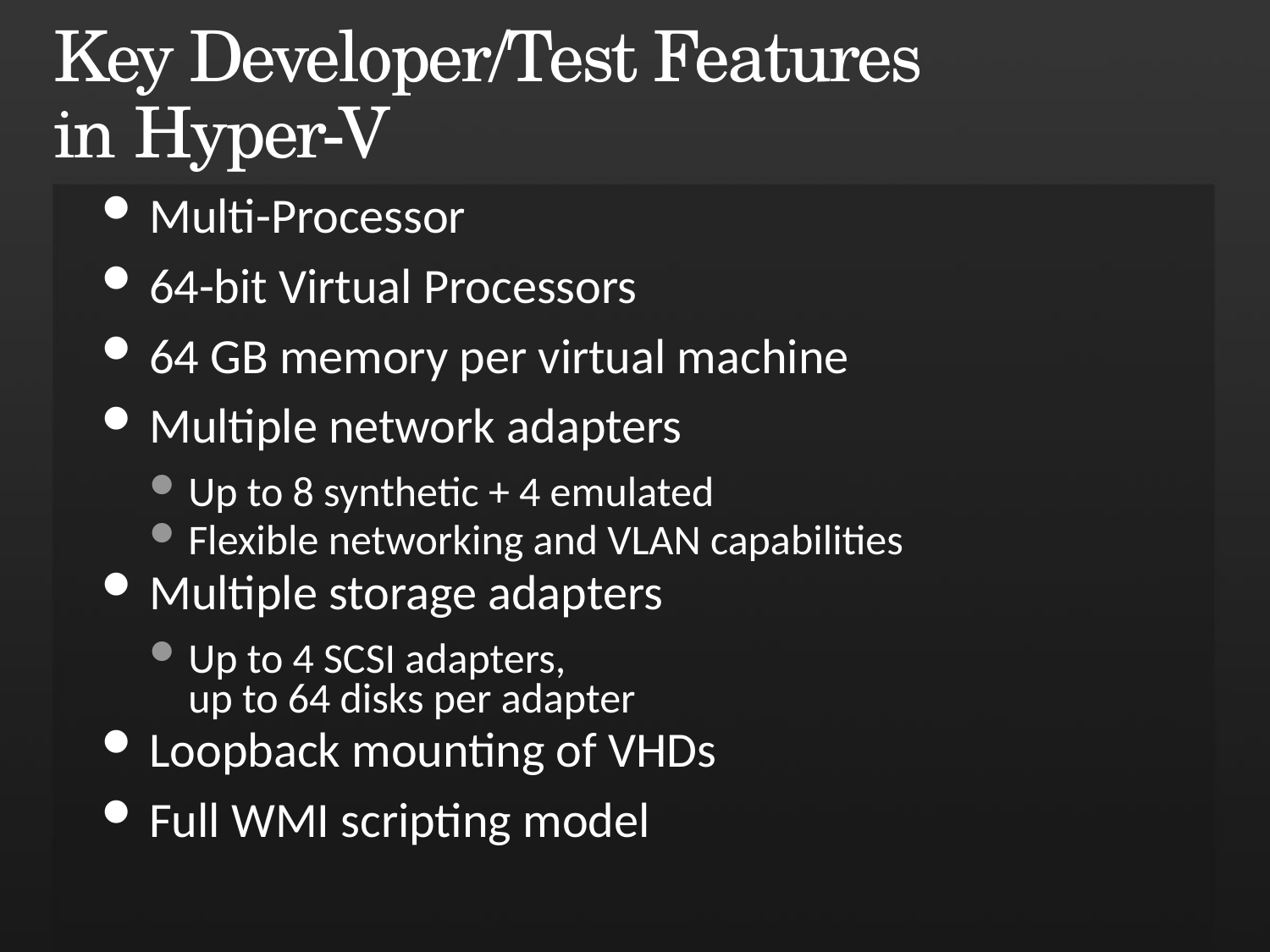

# Key Developer/Test Features in Hyper-V
Multi-Processor
64-bit Virtual Processors
64 GB memory per virtual machine
Multiple network adapters
Up to 8 synthetic + 4 emulated
Flexible networking and VLAN capabilities
Multiple storage adapters
Up to 4 SCSI adapters,
up to 64 disks per adapter
Loopback mounting of VHDs
Full WMI scripting model